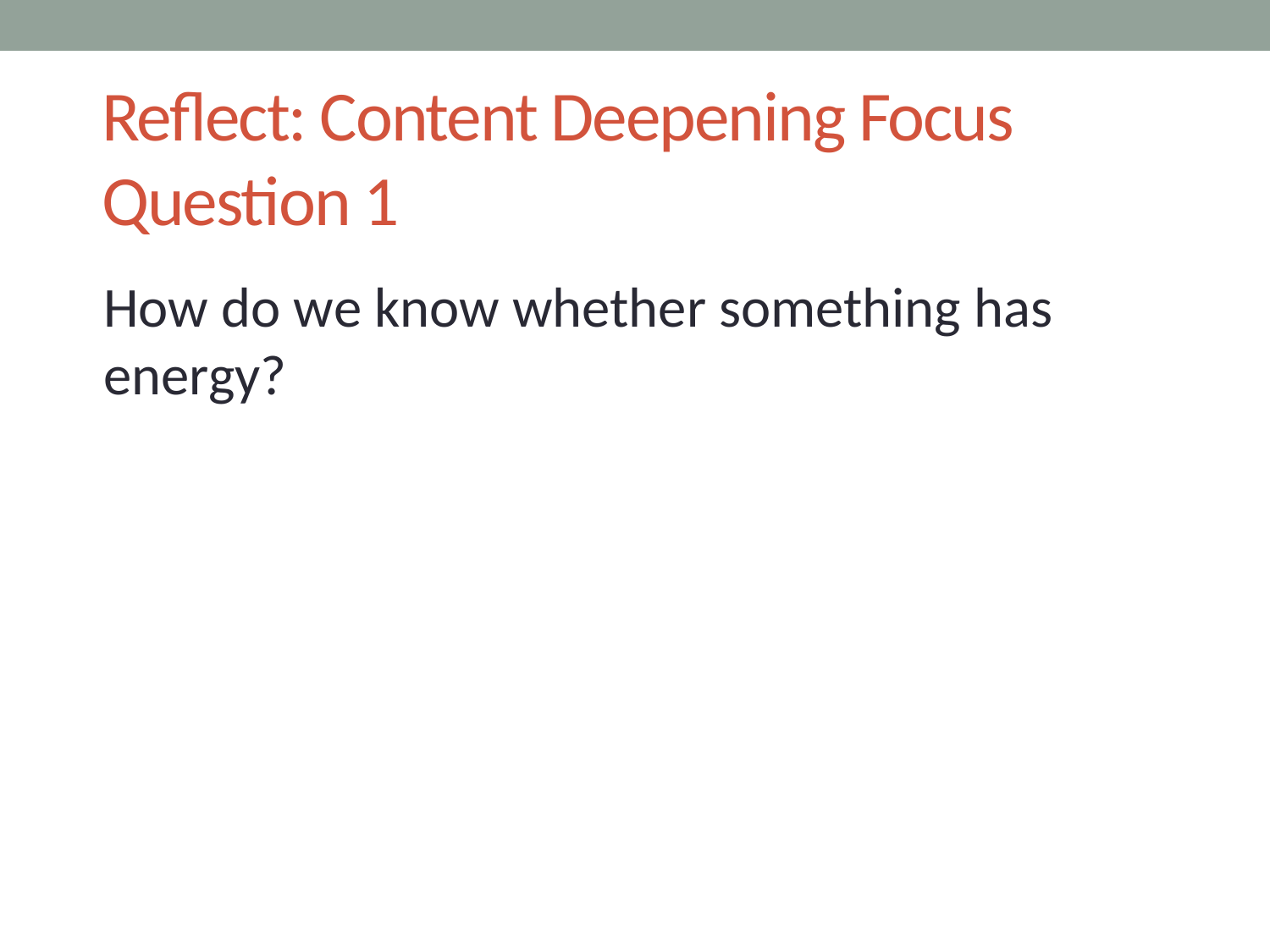

# Reflect: Content Deepening Focus Question 1
How do we know whether something has energy?